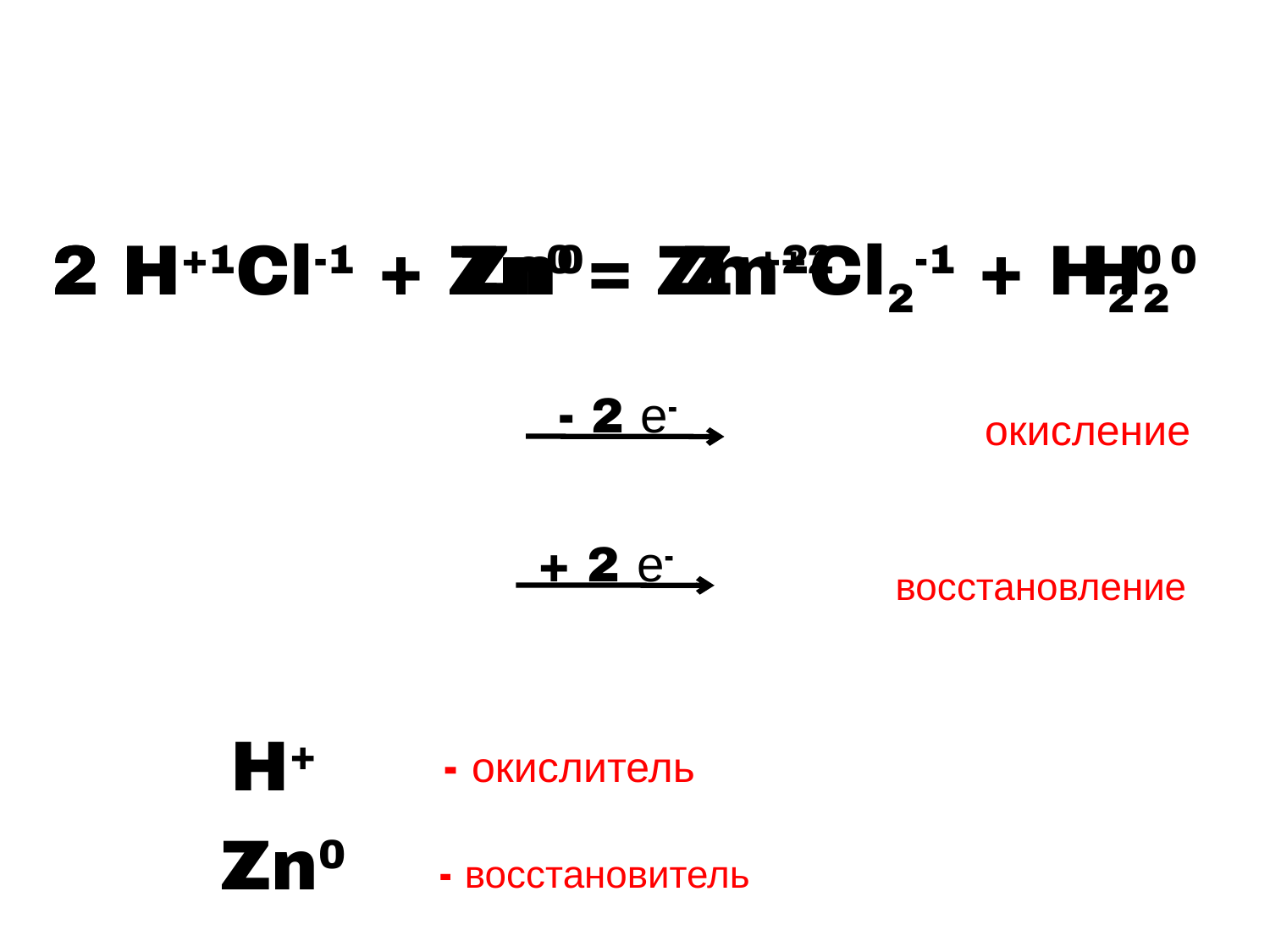

2 H+1Cl-1 + Zn0 = Zn+2Cl2-1 + H20
2 H+
Zn0
Zn+2
H20
- 2 е-
окисление
+ 2 е-
восстановление
H+
 - окислитель
Zn0
- восстановитель